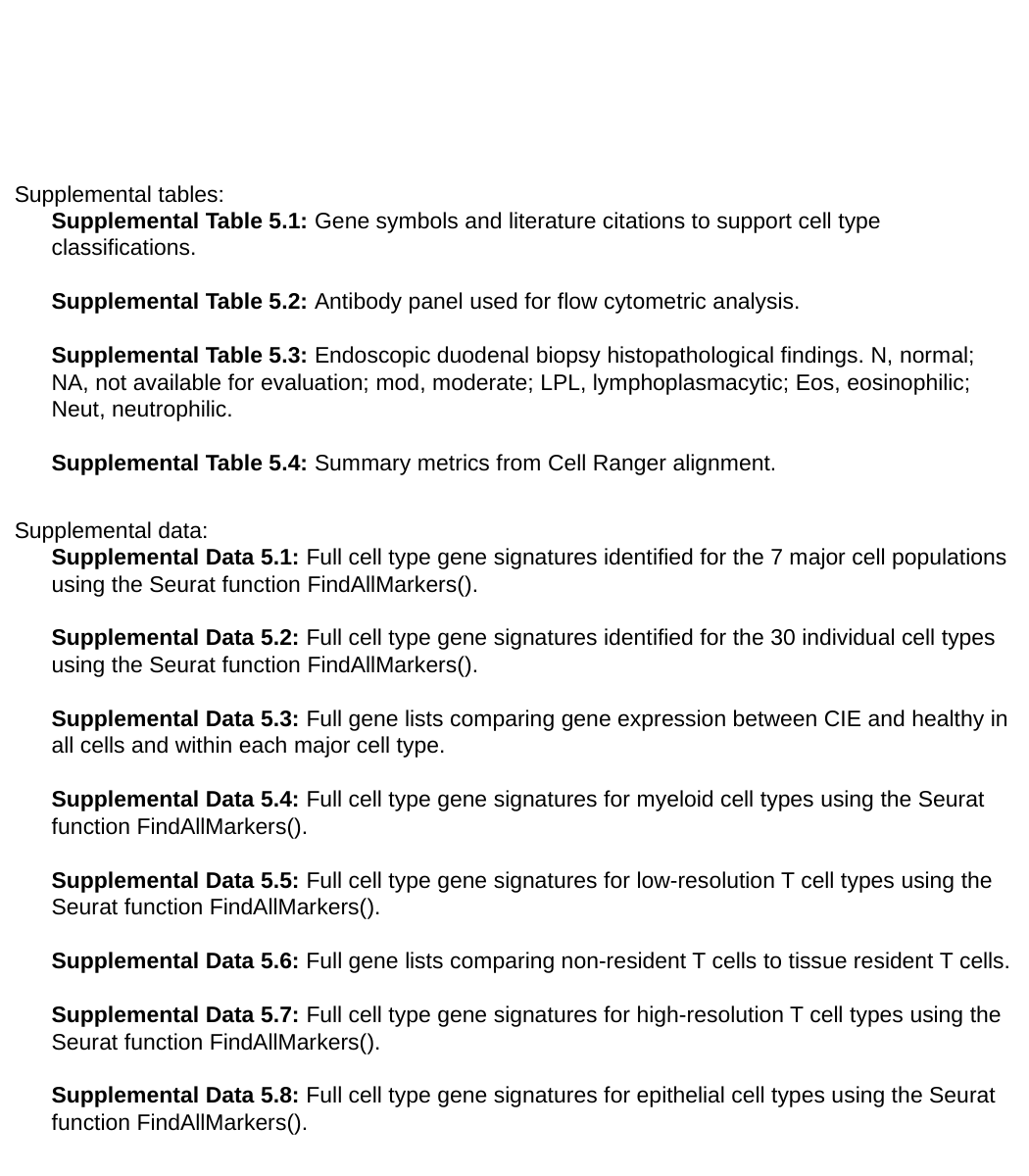

Supplemental tables:
Supplemental Table 5.1: Gene symbols and literature citations to support cell type classifications.

Supplemental Table 5.2: Antibody panel used for flow cytometric analysis.

Supplemental Table 5.3: Endoscopic duodenal biopsy histopathological findings. N, normal; NA, not available for evaluation; mod, moderate; LPL, lymphoplasmacytic; Eos, eosinophilic; Neut, neutrophilic.

Supplemental Table 5.4: Summary metrics from Cell Ranger alignment.

Supplemental data:
Supplemental Data 5.1: Full cell type gene signatures identified for the 7 major cell populations using the Seurat function FindAllMarkers().

Supplemental Data 5.2: Full cell type gene signatures identified for the 30 individual cell types using the Seurat function FindAllMarkers().

Supplemental Data 5.3: Full gene lists comparing gene expression between CIE and healthy in all cells and within each major cell type.

Supplemental Data 5.4: Full cell type gene signatures for myeloid cell types using the Seurat function FindAllMarkers().

Supplemental Data 5.5: Full cell type gene signatures for low-resolution T cell types using the Seurat function FindAllMarkers().

Supplemental Data 5.6: Full gene lists comparing non-resident T cells to tissue resident T cells.

Supplemental Data 5.7: Full cell type gene signatures for high-resolution T cell types using the Seurat function FindAllMarkers().

Supplemental Data 5.8: Full cell type gene signatures for epithelial cell types using the Seurat function FindAllMarkers().